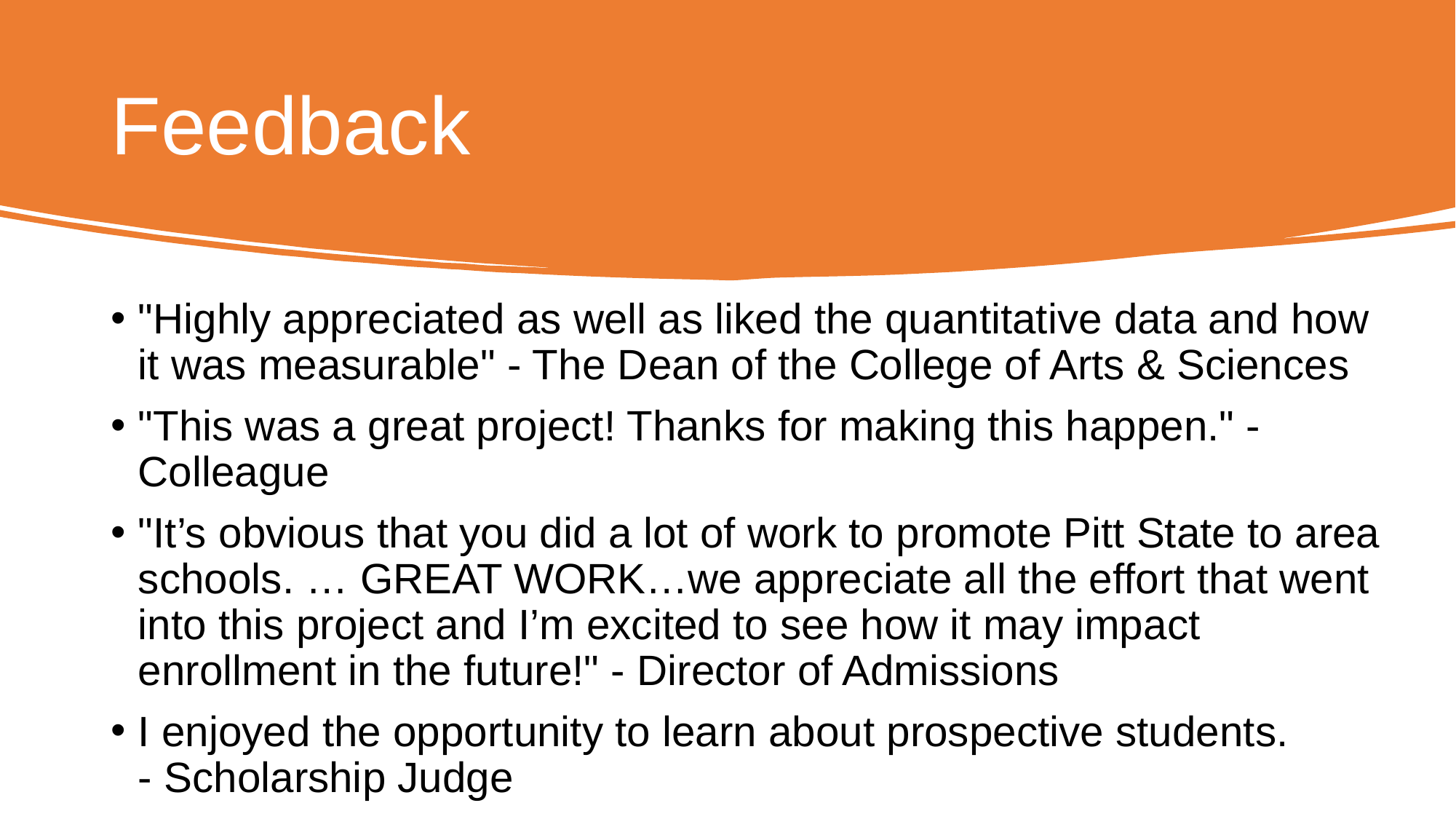

# Feedback
"Highly appreciated as well as liked the quantitative data and how it was measurable" - The Dean of the College of Arts & Sciences
"This was a great project! Thanks for making this happen." - Colleague
"It’s obvious that you did a lot of work to promote Pitt State to area schools. … GREAT WORK…we appreciate all the effort that went into this project and I’m excited to see how it may impact enrollment in the future!" - Director of Admissions
I enjoyed the opportunity to learn about prospective students.  - Scholarship Judge